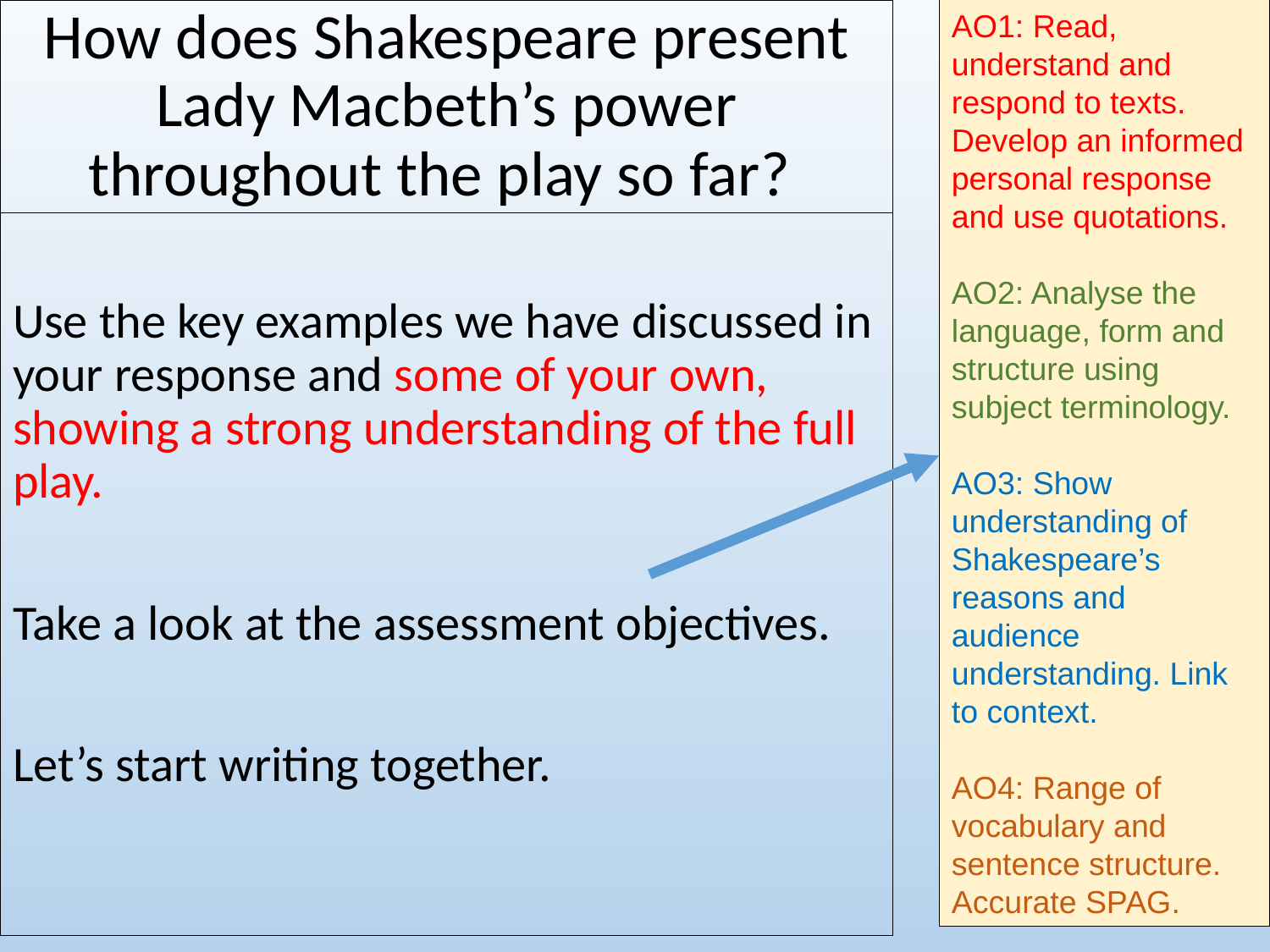

# How does Shakespeare present Lady Macbeth’s power throughout the play so far?
AO1: Read, understand and respond to texts. Develop an informed personal response and use quotations.

AO2: Analyse the language, form and structure using subject terminology.

AO3: Show understanding of Shakespeare’s reasons and audience understanding. Link to context.

AO4: Range of vocabulary and sentence structure. Accurate SPAG.

Use the key examples we have discussed in your response and some of your own, showing a strong understanding of the full play.

Take a look at the assessment objectives.

Let’s start writing together.